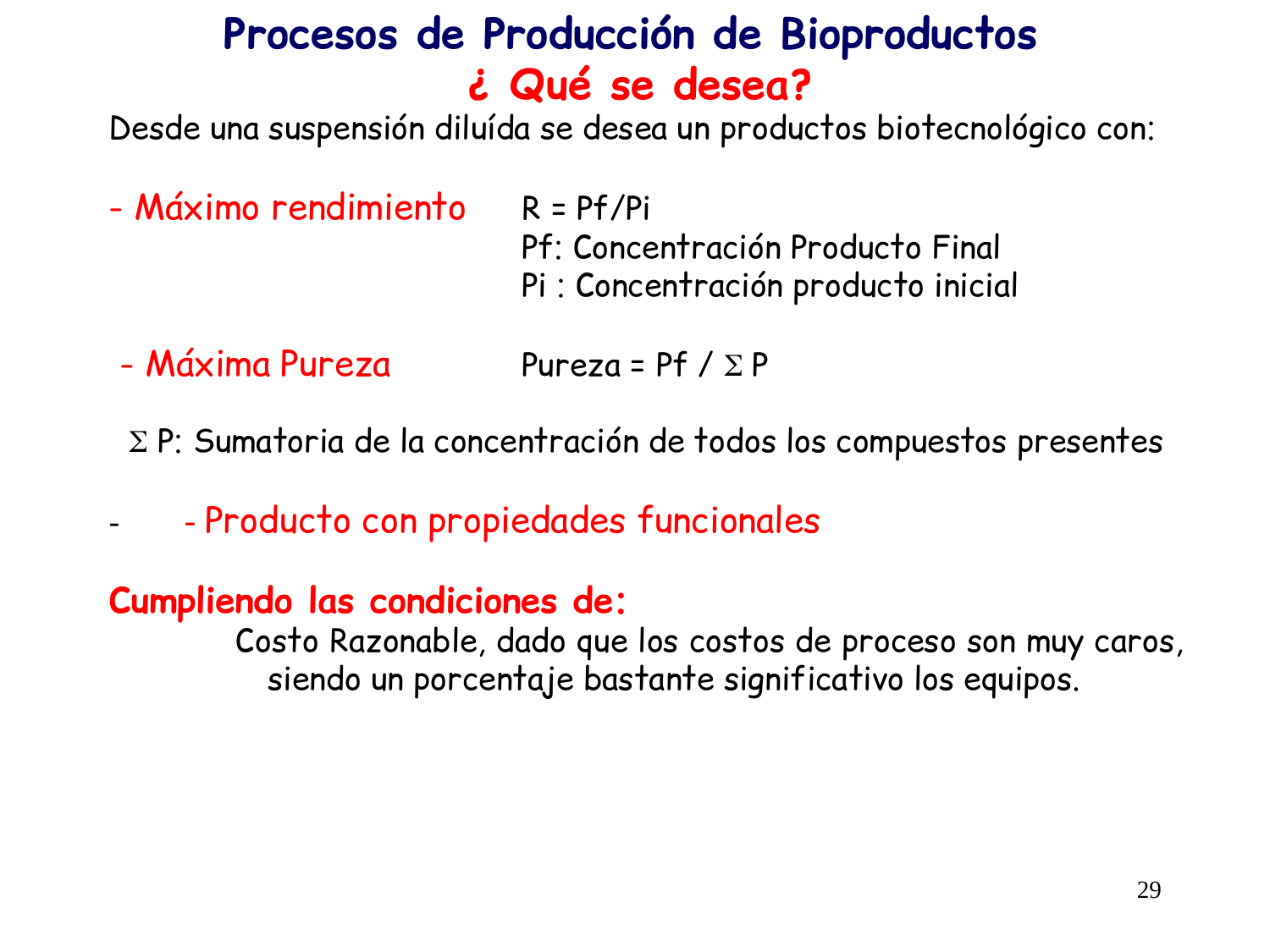

Procesos de Producción de Bioproductos
 ¿ Qué se desea?
Desde una suspensión diluída se desea un productos biotecnológico con:

- Máximo rendimiento 	R = Pf/Pi
			         	Pf: Concentración Producto Final
				Pi : Concentración producto inicial

 - Máxima Pureza		Pureza = Pf / Σ P

Σ P: Sumatoria de la concentración de todos los compuestos presentes

-        - Producto con propiedades funcionales

Cumpliendo las condiciones de:
Costo Razonable, dado que los costos de proceso son muy caros, siendo un porcentaje bastante significativo los equipos.

29